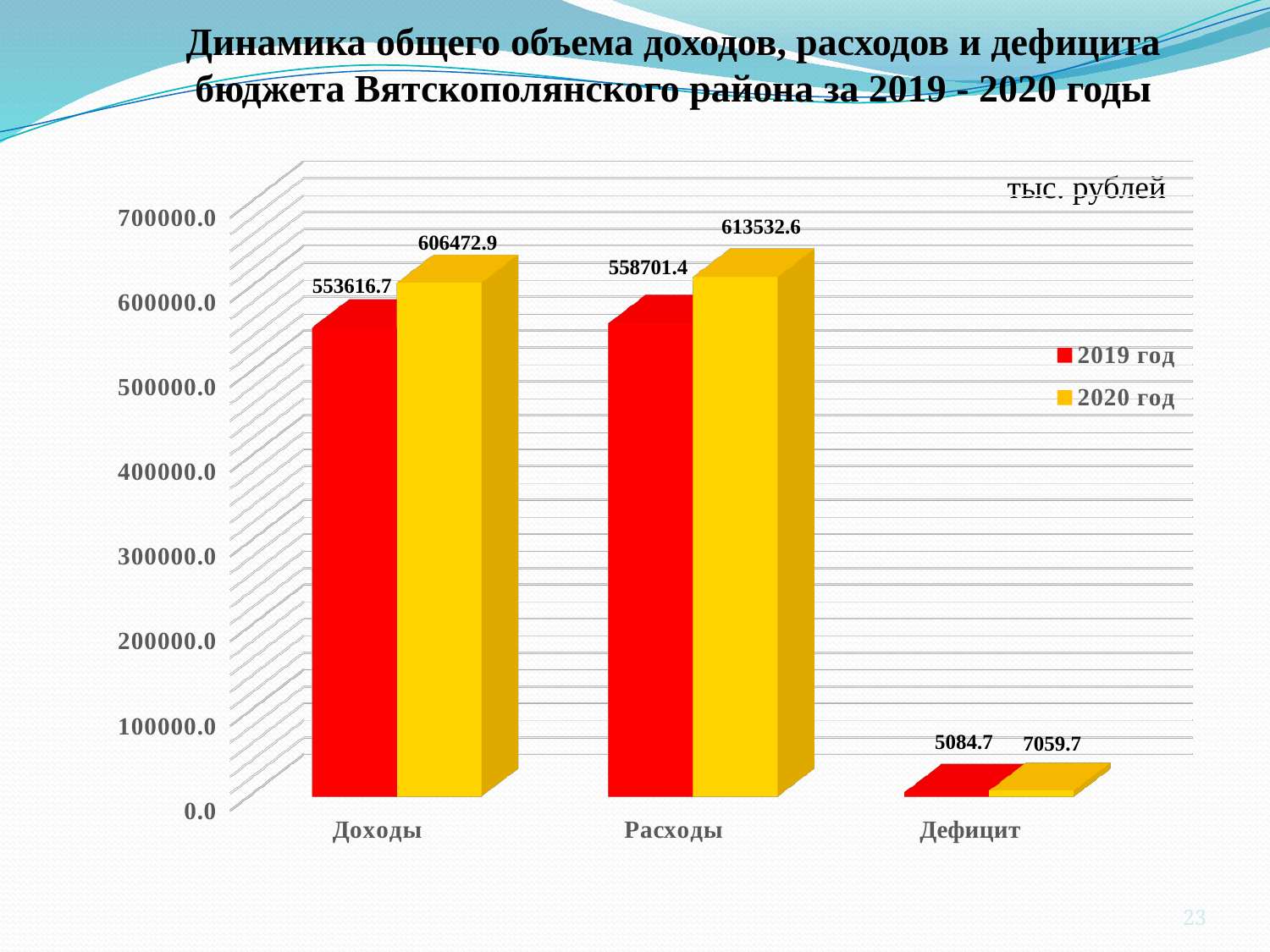

# Динамика общего объема доходов, расходов и дефицита бюджета Вятскополянского района за 2019 - 2020 годы

тыс. рублей

[unsupported chart]

23